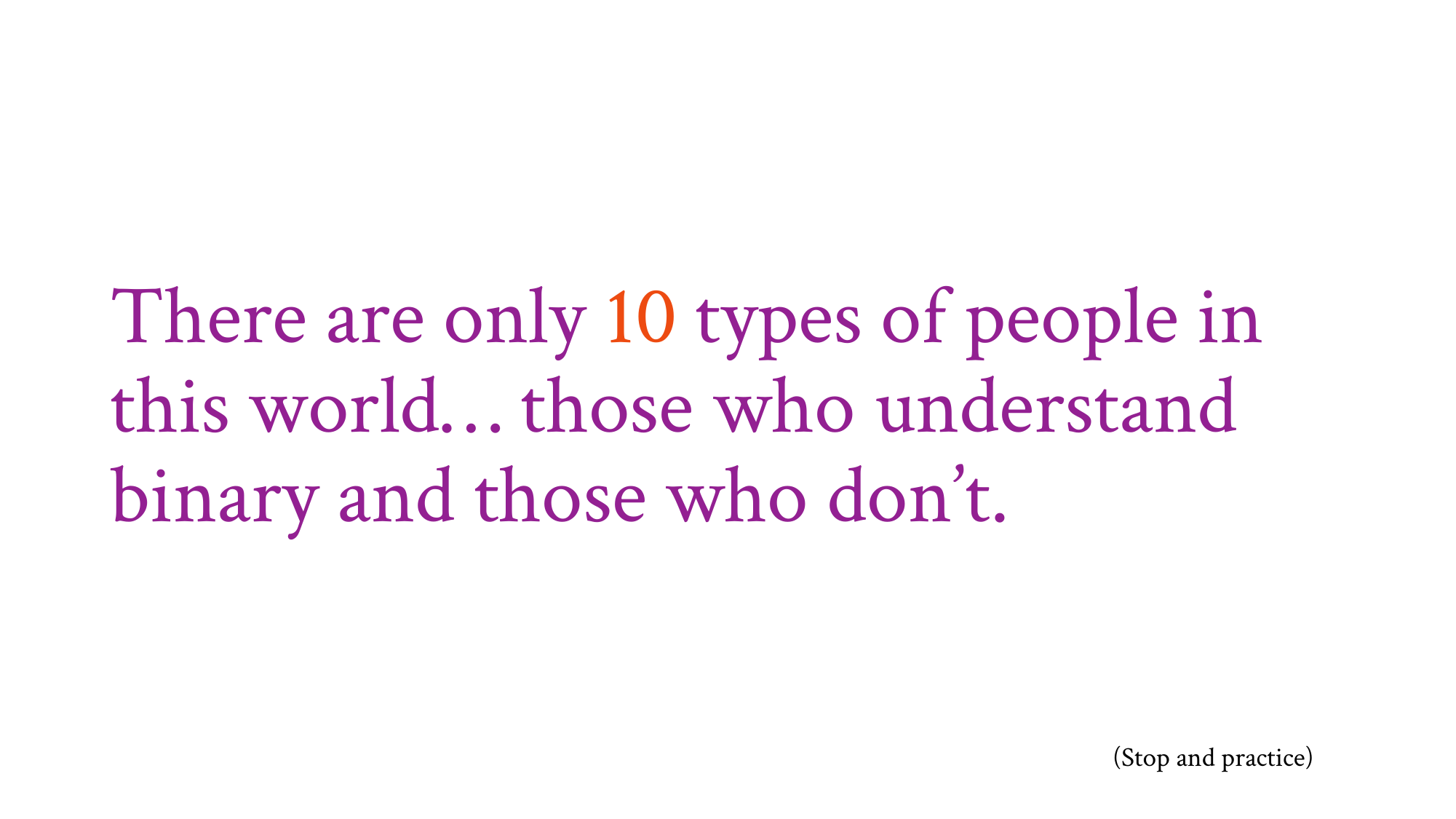

# There are only 10 types of people in this world… those who understand binary and those who don’t.
(Stop and practice)